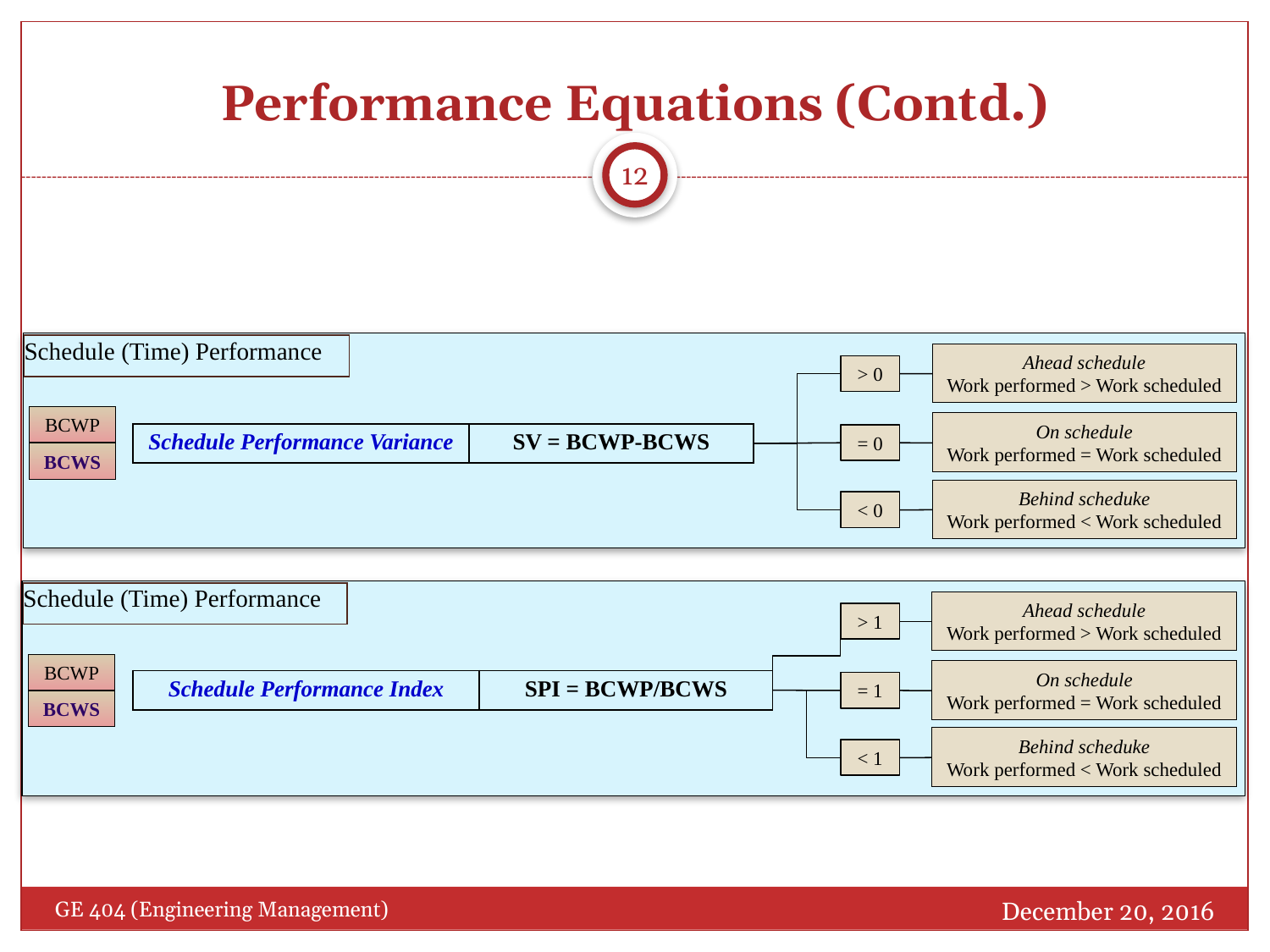

# Performance Equations (Contd.)
12

Ahead schedule
Work performed > Work scheduled
> 0
BCWP
BCWS
On schedule
Work performed = Work scheduled
= 0
Behind scheduke
Work performed < Work scheduled
< 0
Schedule (Time) Performance
| Schedule Performance Variance | SV = BCWP-BCWS |
| --- | --- |

Ahead schedule
Work performed > Work scheduled
> 1
BCWP
BCWS
On schedule
Work performed = Work scheduled
= 1
Behind scheduke
Work performed < Work scheduled
< 1
Schedule (Time) Performance
| Schedule Performance Index | SPI = BCWP/BCWS |
| --- | --- |
December 20, 2016
GE 404 (Engineering Management)